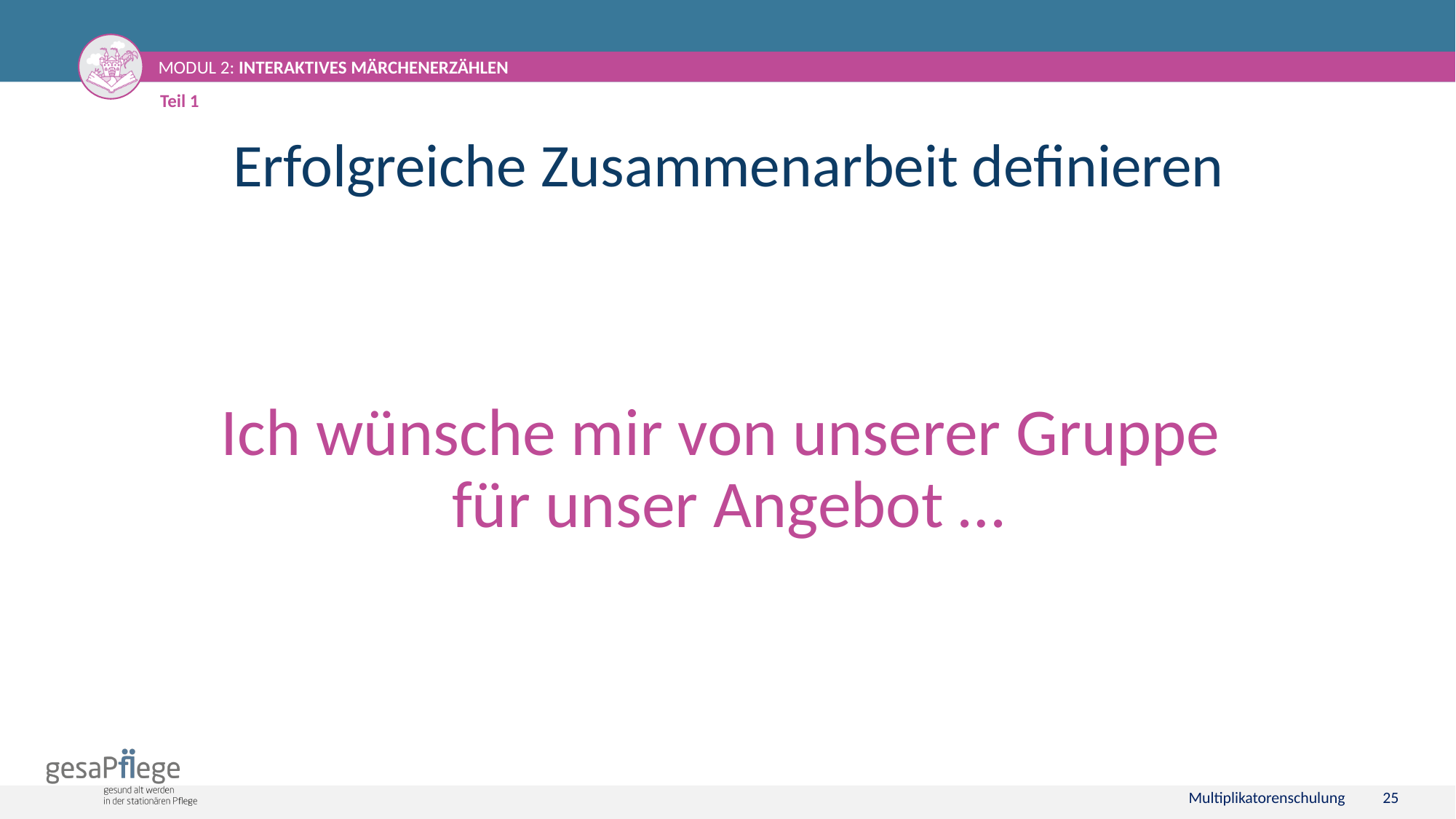

Teil 1
# Erfolgreiche Zusammenarbeit definieren
Ich wünsche mir von unserer Gruppe
für unser Angebot …
Multiplikatorenschulung
25